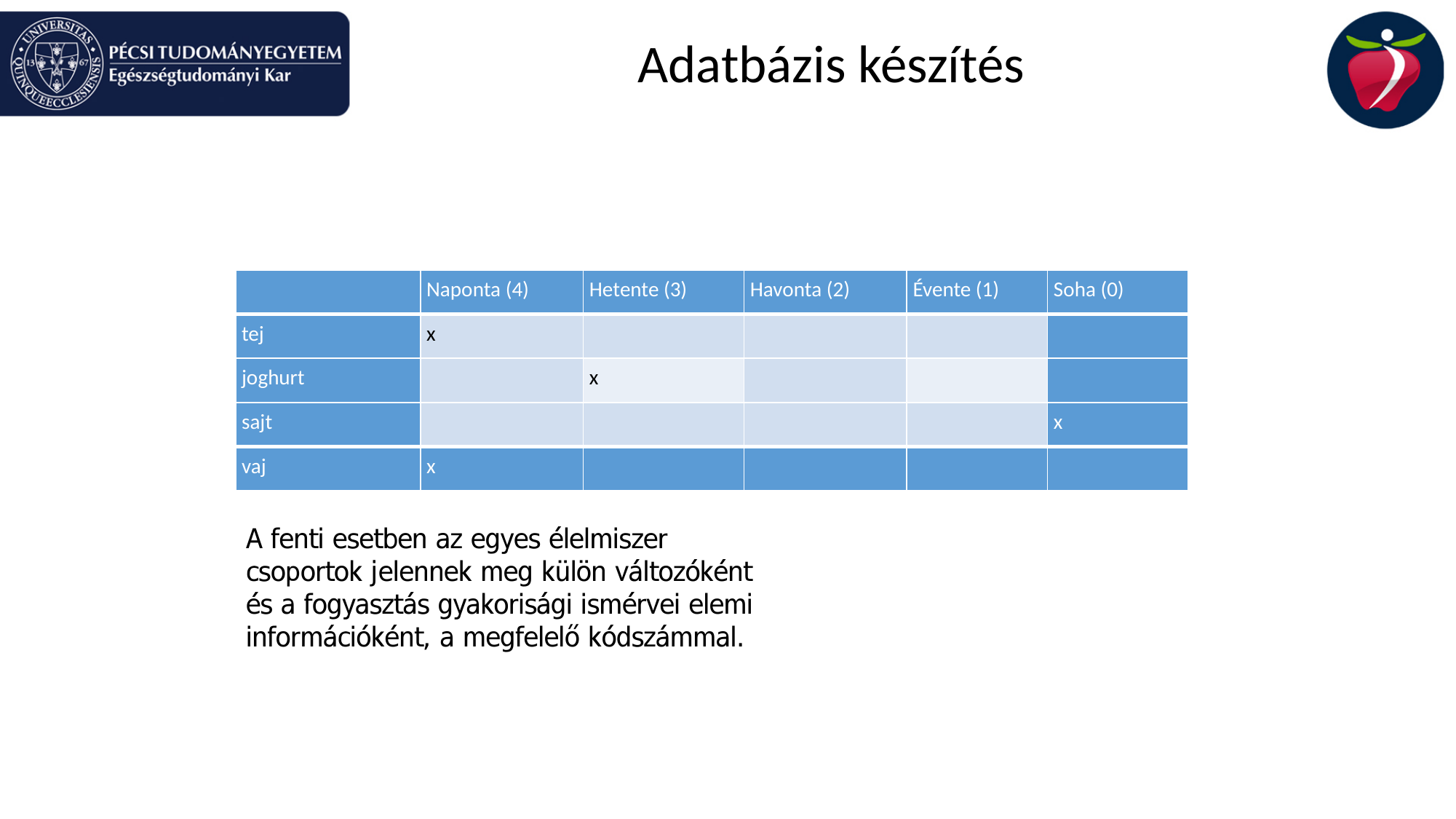

# Adatbázis készítés
|  | Naponta (4) | Hetente (3) | Havonta (2) | Évente (1) | Soha (0) |
| --- | --- | --- | --- | --- | --- |
| tej | x |  |  |  |  |
| joghurt |  | x |  |  |  |
| sajt |  |  |  |  | x |
| vaj | x |  |  |  |  |
A fenti esetben az egyes élelmiszer csoportok jelennek meg külön változóként és a fogyasztás gyakorisági ismérvei elemi információként, a megfelelő kódszámmal.